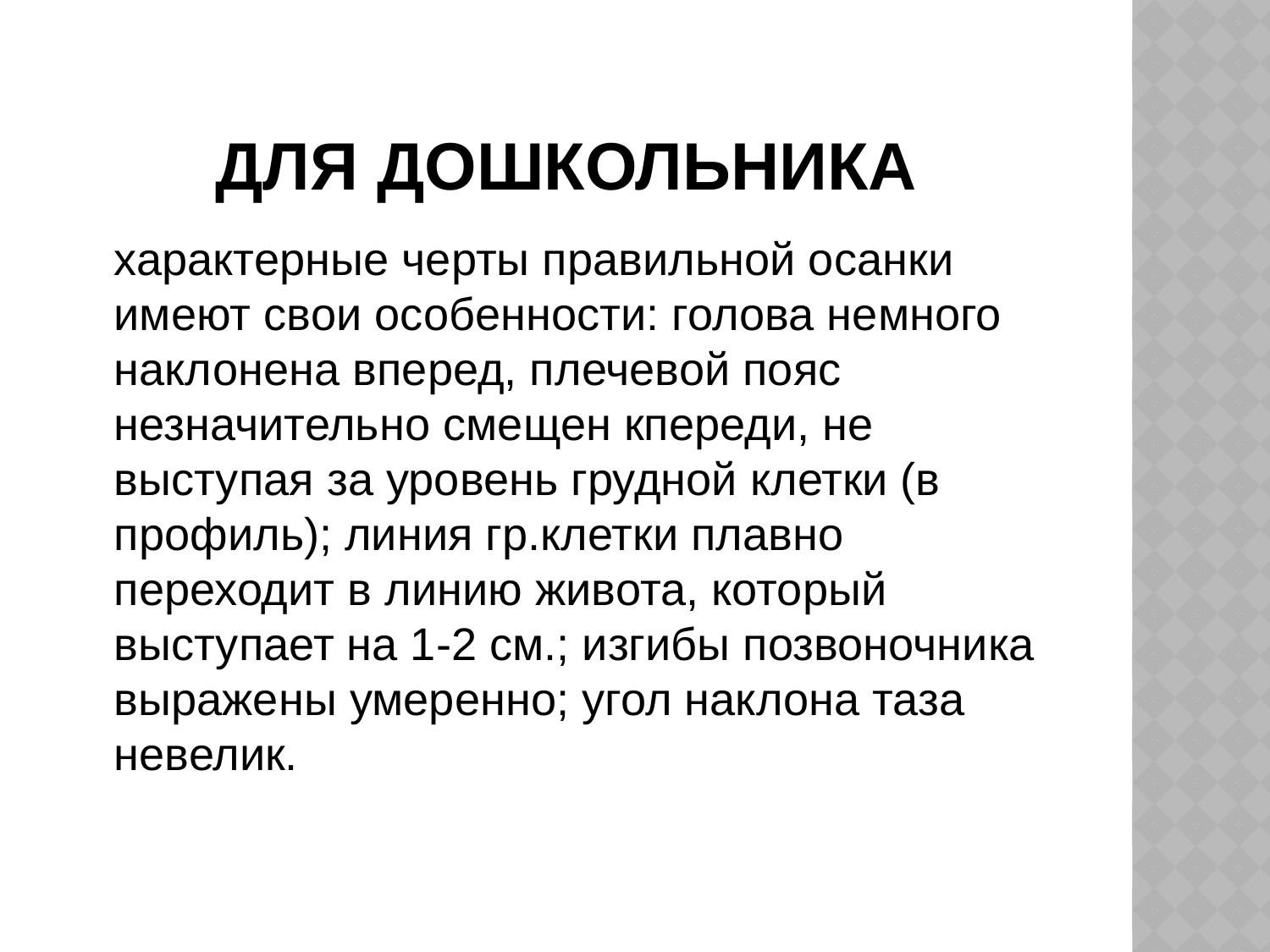

# Для дошкольника
   характерные черты правильной осанки имеют свои особенности: голова немного наклонена вперед, плечевой пояс незначительно смещен кпереди, не выступая за уровень грудной клетки (в профиль); линия гр.клетки плавно переходит в линию живота, который выступает на 1-2 см.; изгибы позвоночника выражены умеренно; угол наклона таза невелик.